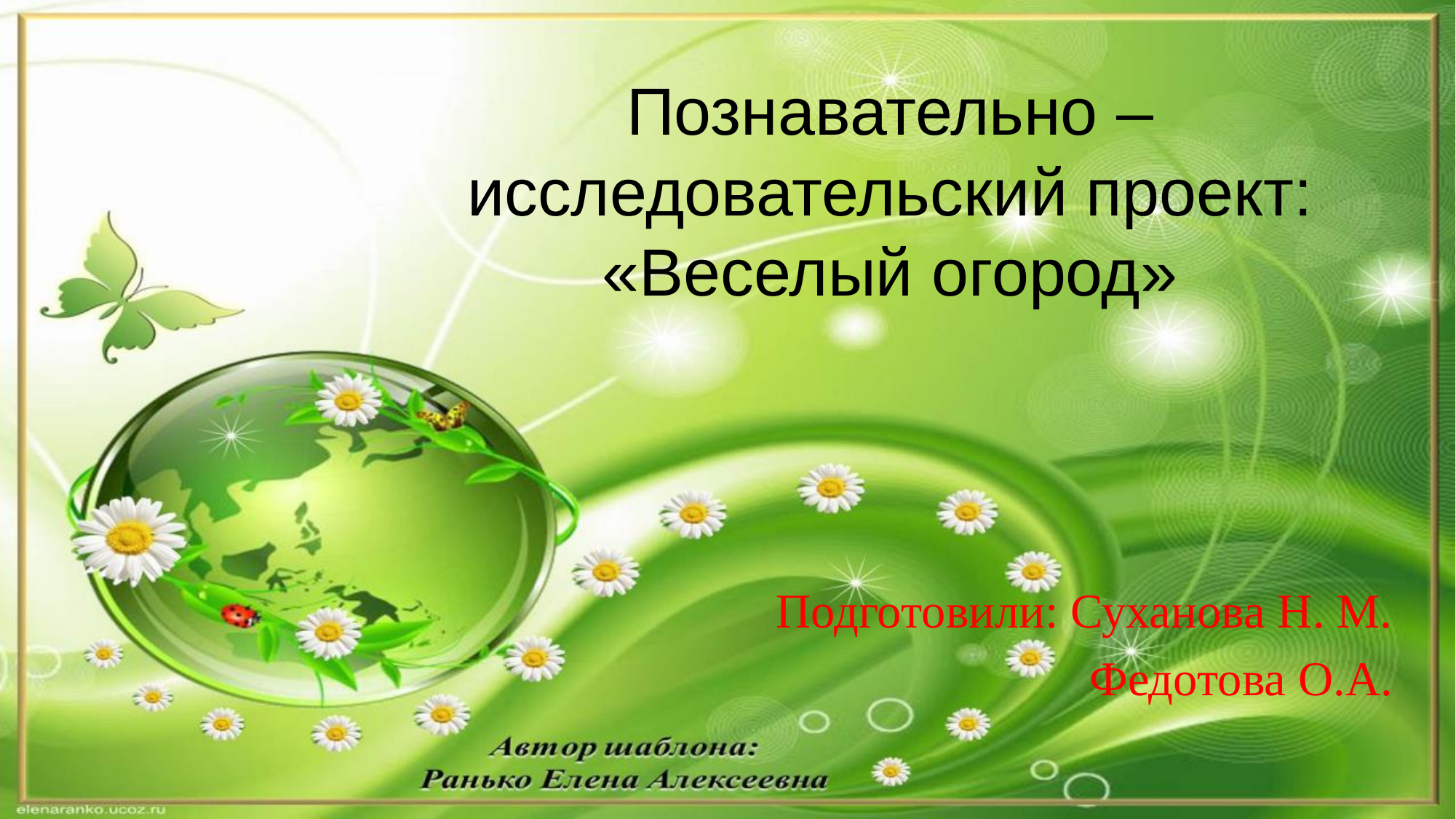

# Познавательно – исследовательский проект: «Веселый огород»
Подготовили: Суханова Н. М.
Федотова О.А.